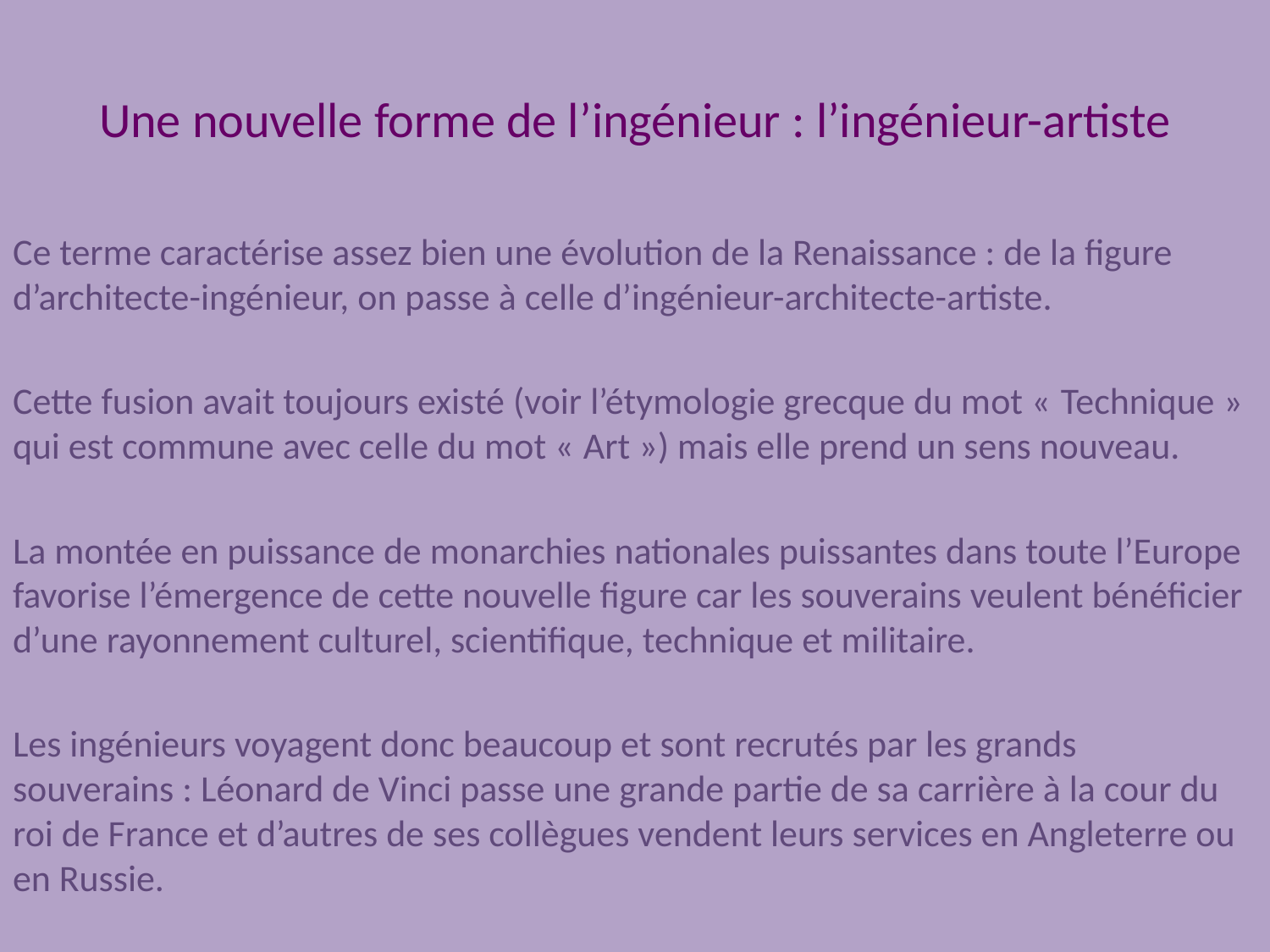

# Une nouvelle forme de l’ingénieur : l’ingénieur-artiste
Ce terme caractérise assez bien une évolution de la Renaissance : de la figure d’architecte-ingénieur, on passe à celle d’ingénieur-architecte-artiste.

Cette fusion avait toujours existé (voir l’étymologie grecque du mot « Technique » qui est commune avec celle du mot « Art ») mais elle prend un sens nouveau.

La montée en puissance de monarchies nationales puissantes dans toute l’Europe favorise l’émergence de cette nouvelle figure car les souverains veulent bénéficier d’une rayonnement culturel, scientifique, technique et militaire.

Les ingénieurs voyagent donc beaucoup et sont recrutés par les grands souverains : Léonard de Vinci passe une grande partie de sa carrière à la cour du roi de France et d’autres de ses collègues vendent leurs services en Angleterre ou en Russie.